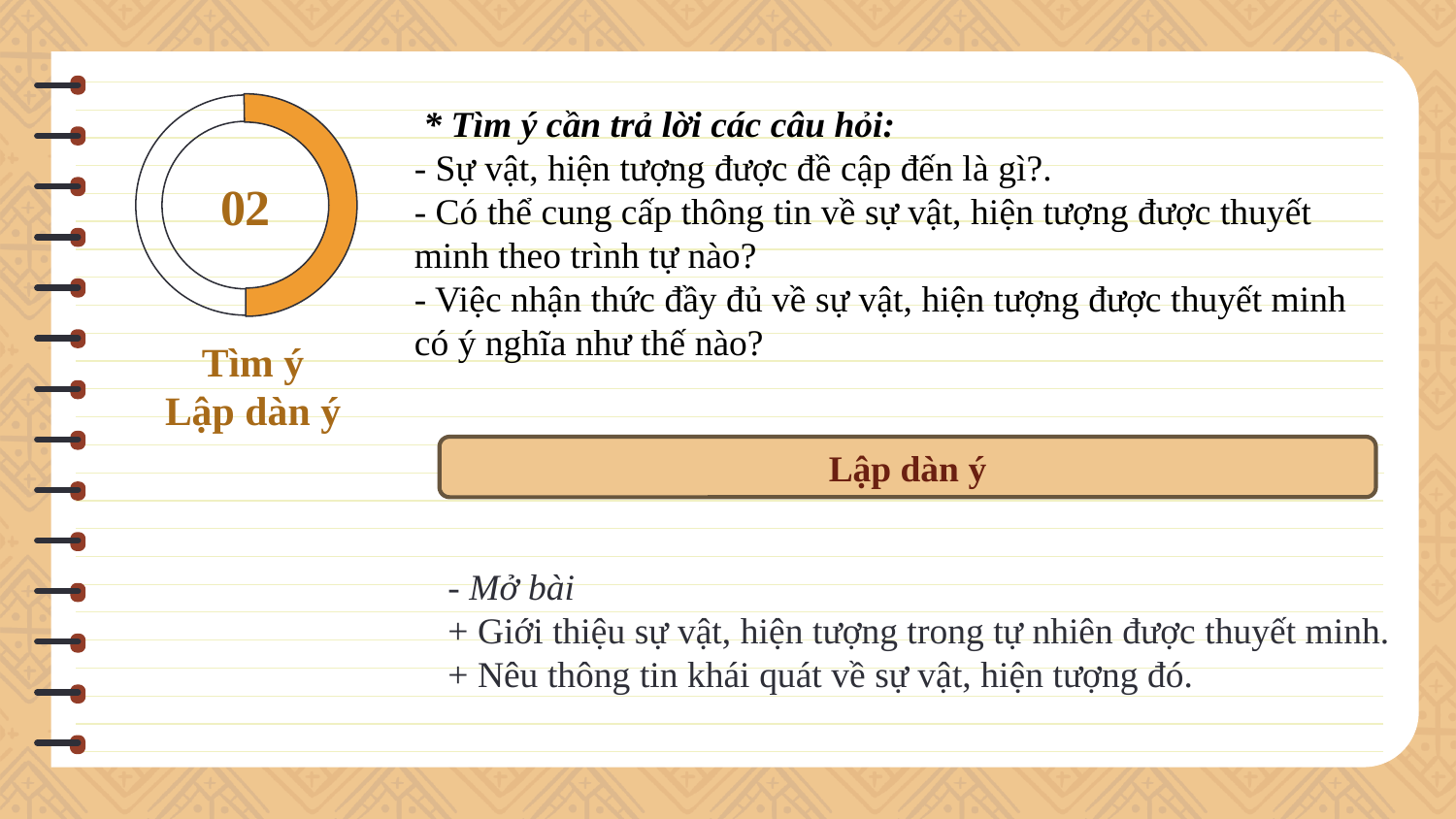

* Tìm ý cần trả lời các câu hỏi:
- Sự vật, hiện tượng được đề cập đến là gì?.
- Có thể cung cấp thông tin về sự vật, hiện tượng được thuyết minh theo trình tự nào?
- Việc nhận thức đầy đủ về sự vật, hiện tượng được thuyết minh có ý nghĩa như thế nào?

02
Tìm ý
Lập dàn ý
Lập dàn ý
- Mở bài
+ Giới thiệu sự vật, hiện tượng trong tự nhiên được thuyết minh.
+ Nêu thông tin khái quát về sự vật, hiện tượng đó.